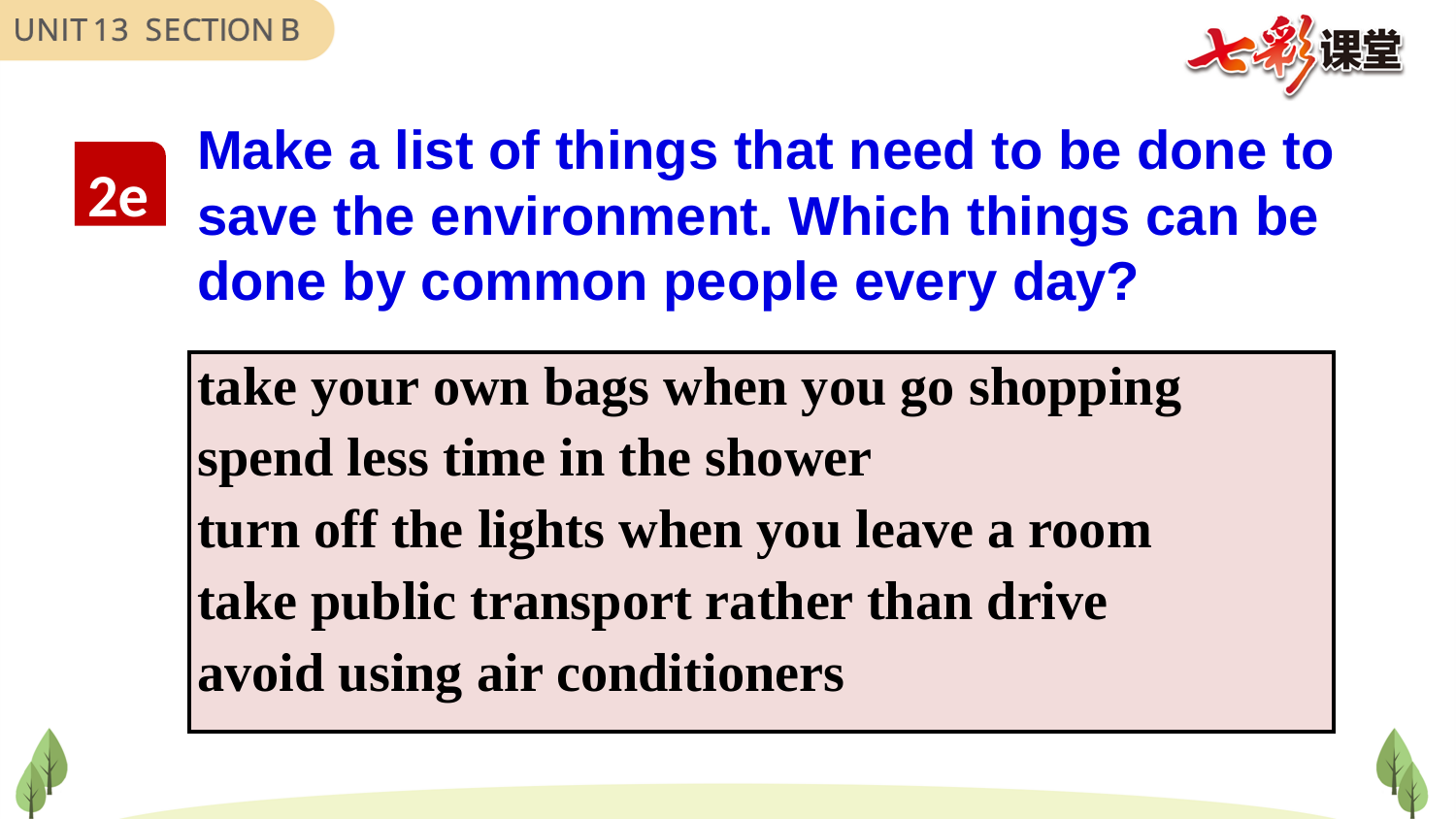

Make a list of things that need to be done to save the environment. Which things can be done by common people every day?
2e
| take your own bags when you go shopping spend less time in the shower turn off the lights when you leave a room take public transport rather than drive avoid using air conditioners |
| --- |